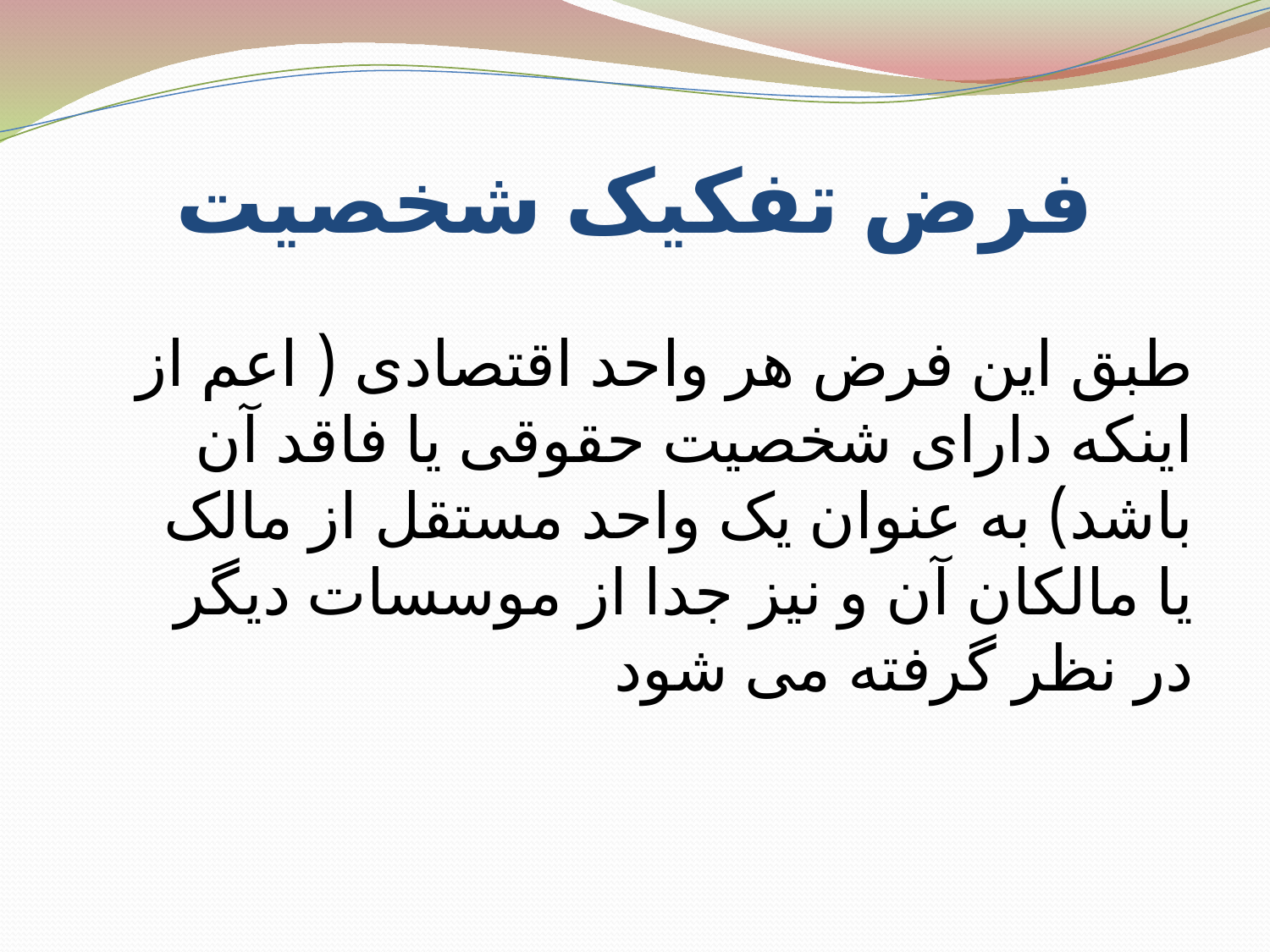

# فرض تفکیک شخصیت

طبق این فرض هر واحد اقتصادی ( اعم از اینکه دارای شخصیت حقوقی یا فاقد آن باشد) به عنوان یک واحد مستقل از مالک یا مالکان آن و نیز جدا از موسسات دیگر در نظر گرفته می شود